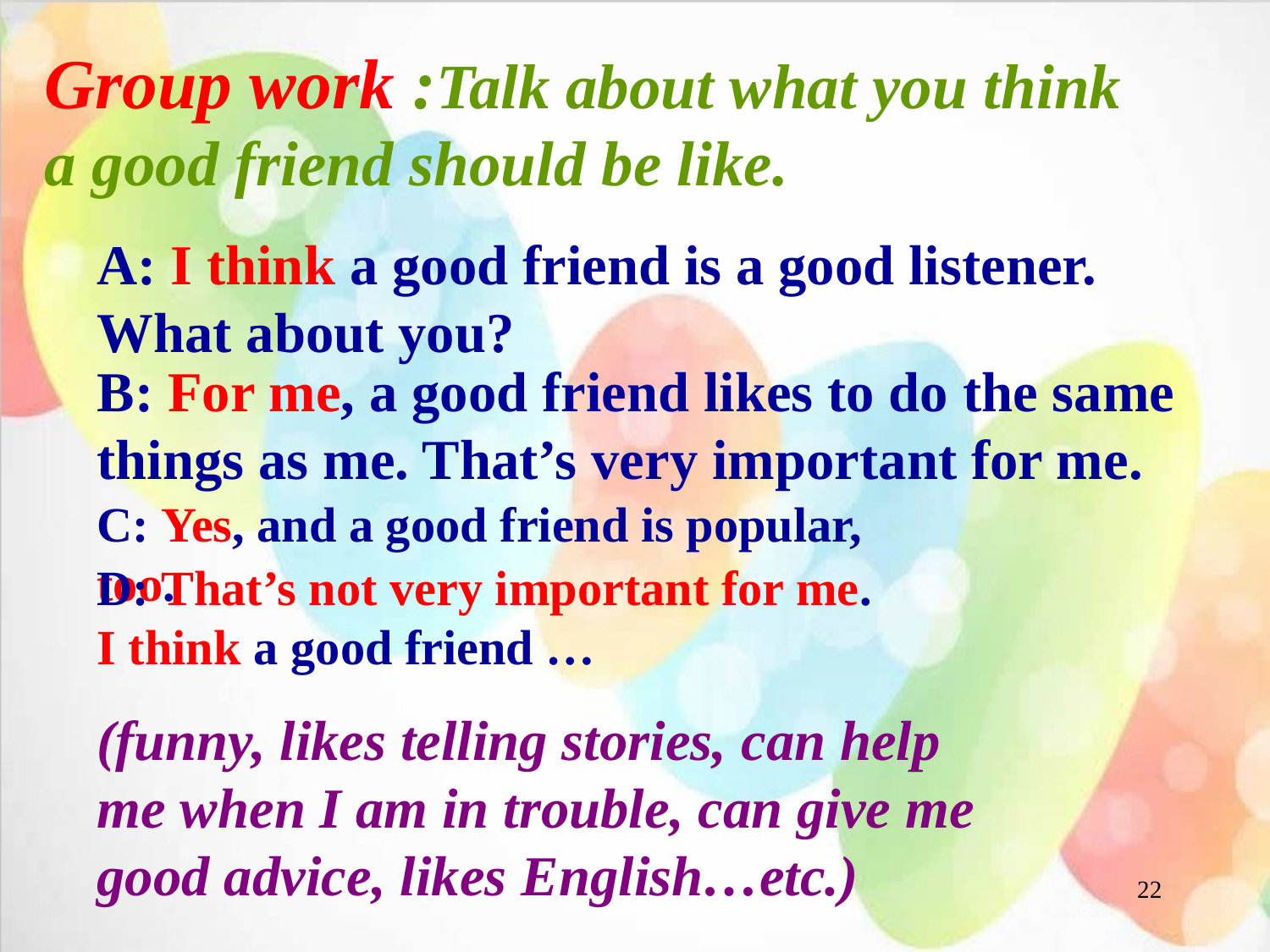

Group work :Talk about what you think a good friend should be like.
A: I think a good friend is a good listener. What about you?
B: For me, a good friend likes to do the same things as me. That’s very important for me.
C: Yes, and a good friend is popular, too.
D: That’s not very important for me.
I think a good friend …
(funny, likes telling stories, can help me when I am in trouble, can give me good advice, likes English…etc.)

22